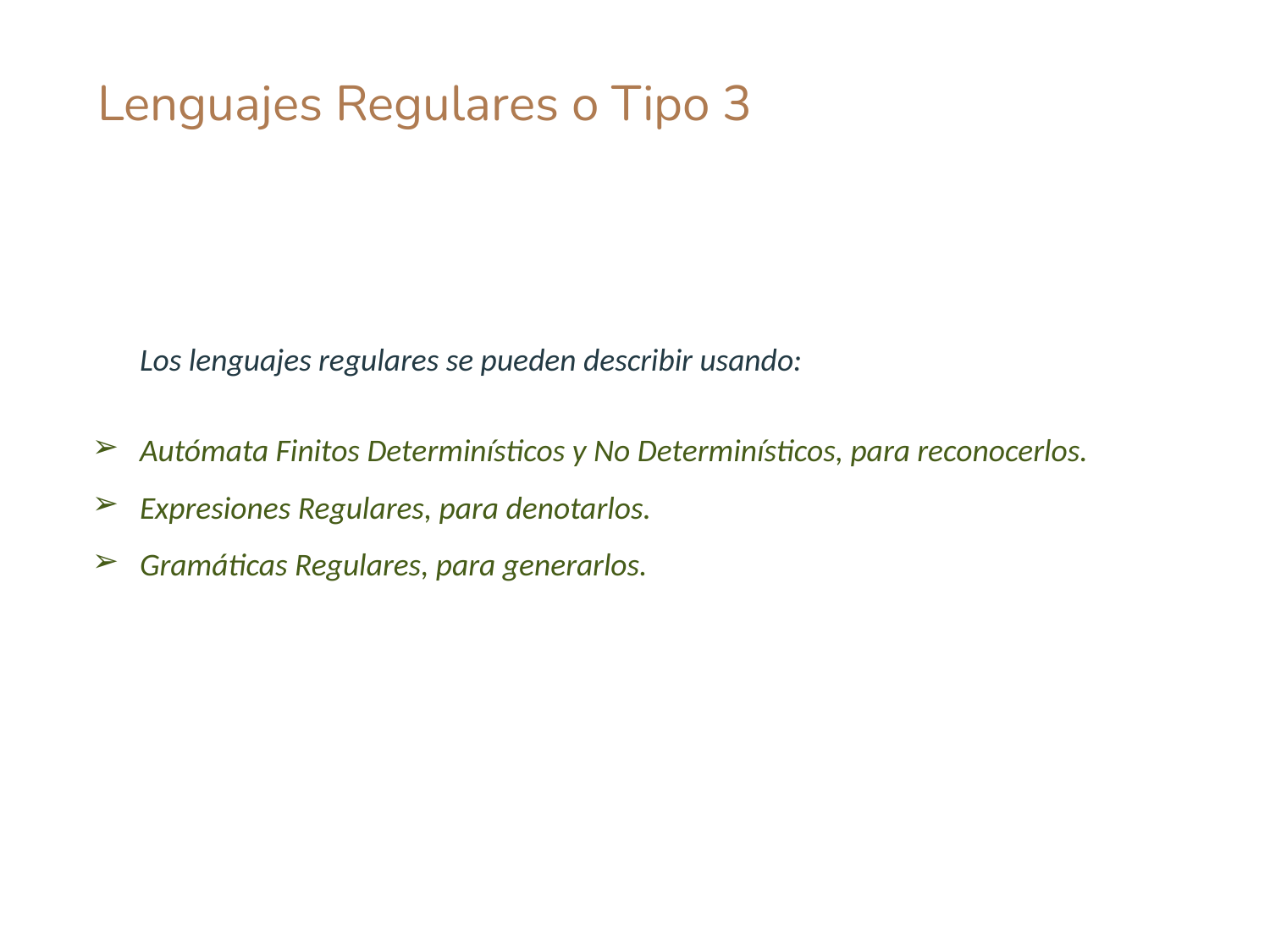

# Lenguajes Regulares o Tipo 3

	Los lenguajes regulares se pueden describir usando:
Autómata Finitos Determinísticos y No Determinísticos, para reconocerlos.
Expresiones Regulares, para denotarlos.
Gramáticas Regulares, para generarlos.